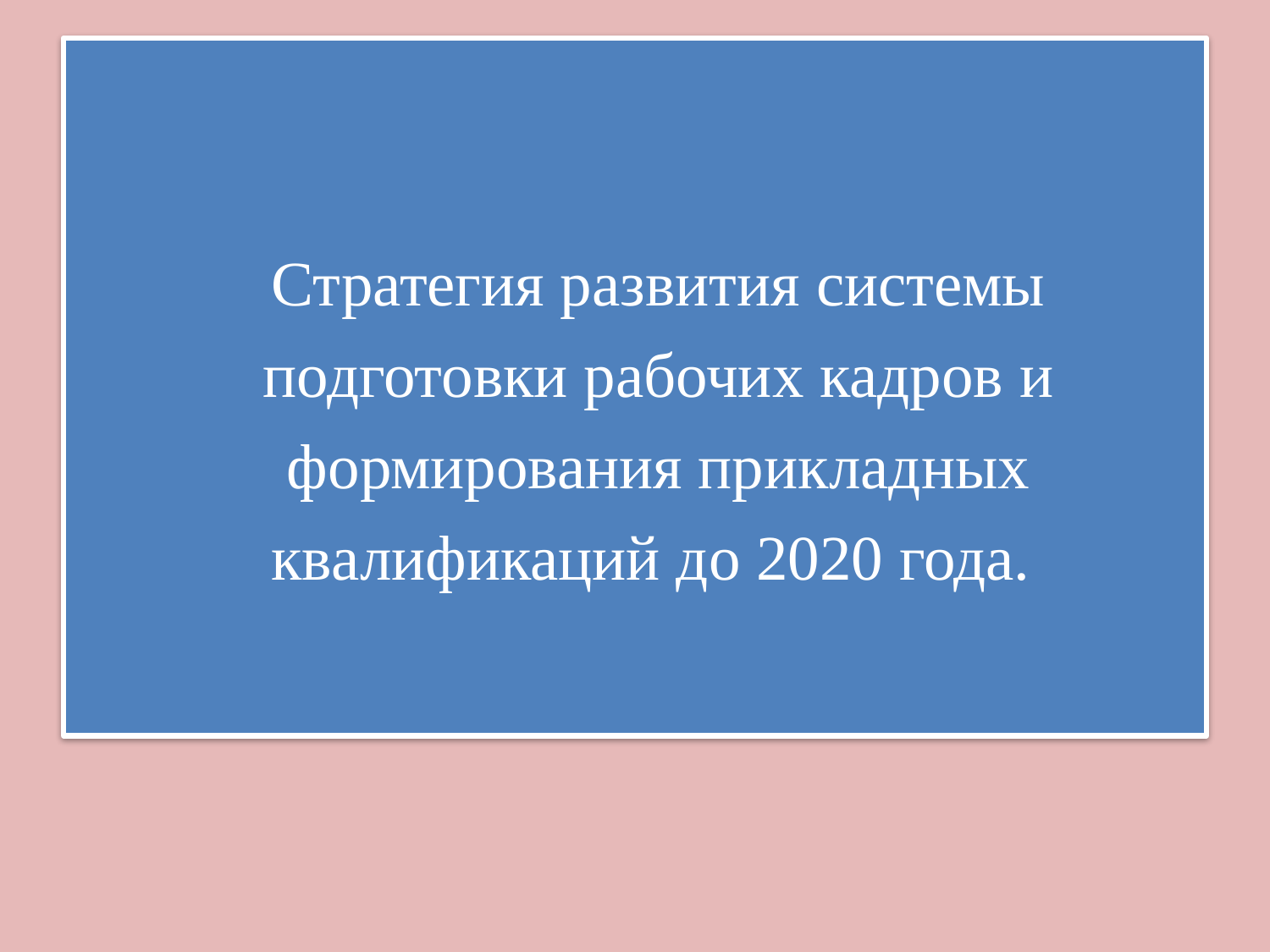

# Стратегия развития системы подготовки рабочих кадров и формирования прикладных квалификаций до 2020 года.